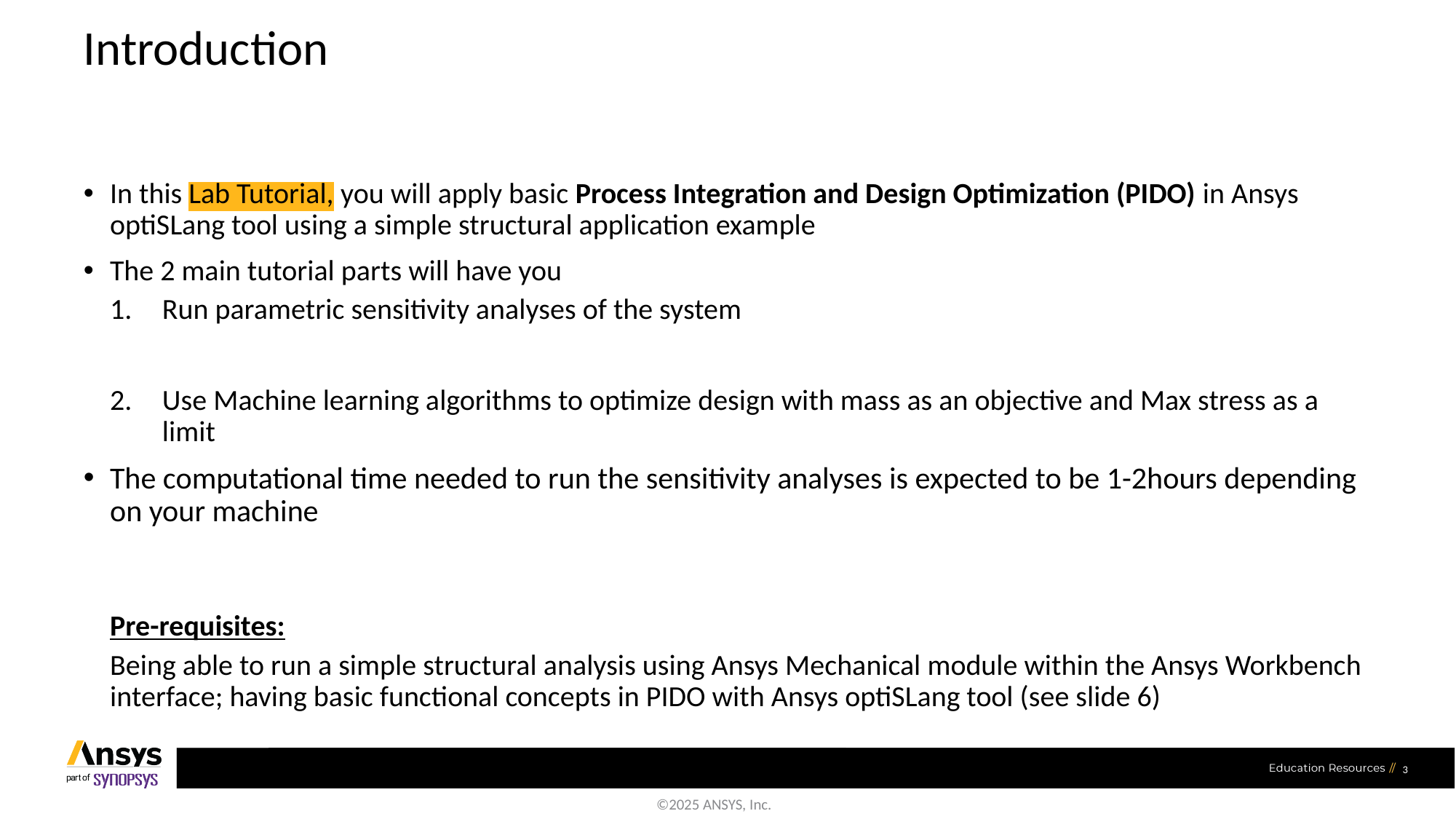

# Introduction
In this Lab Tutorial, you will apply basic Process Integration and Design Optimization (PIDO) in Ansys optiSLang tool using a simple structural application example
The 2 main tutorial parts will have you
Run parametric sensitivity analyses of the system

Use Machine learning algorithms to optimize design with mass as an objective and Max stress as a limit
The computational time needed to run the sensitivity analyses is expected to be 1-2hours depending on your machine
Pre-requisites:
Being able to run a simple structural analysis using Ansys Mechanical module within the Ansys Workbench interface; having basic functional concepts in PIDO with Ansys optiSLang tool (see slide 6)

3